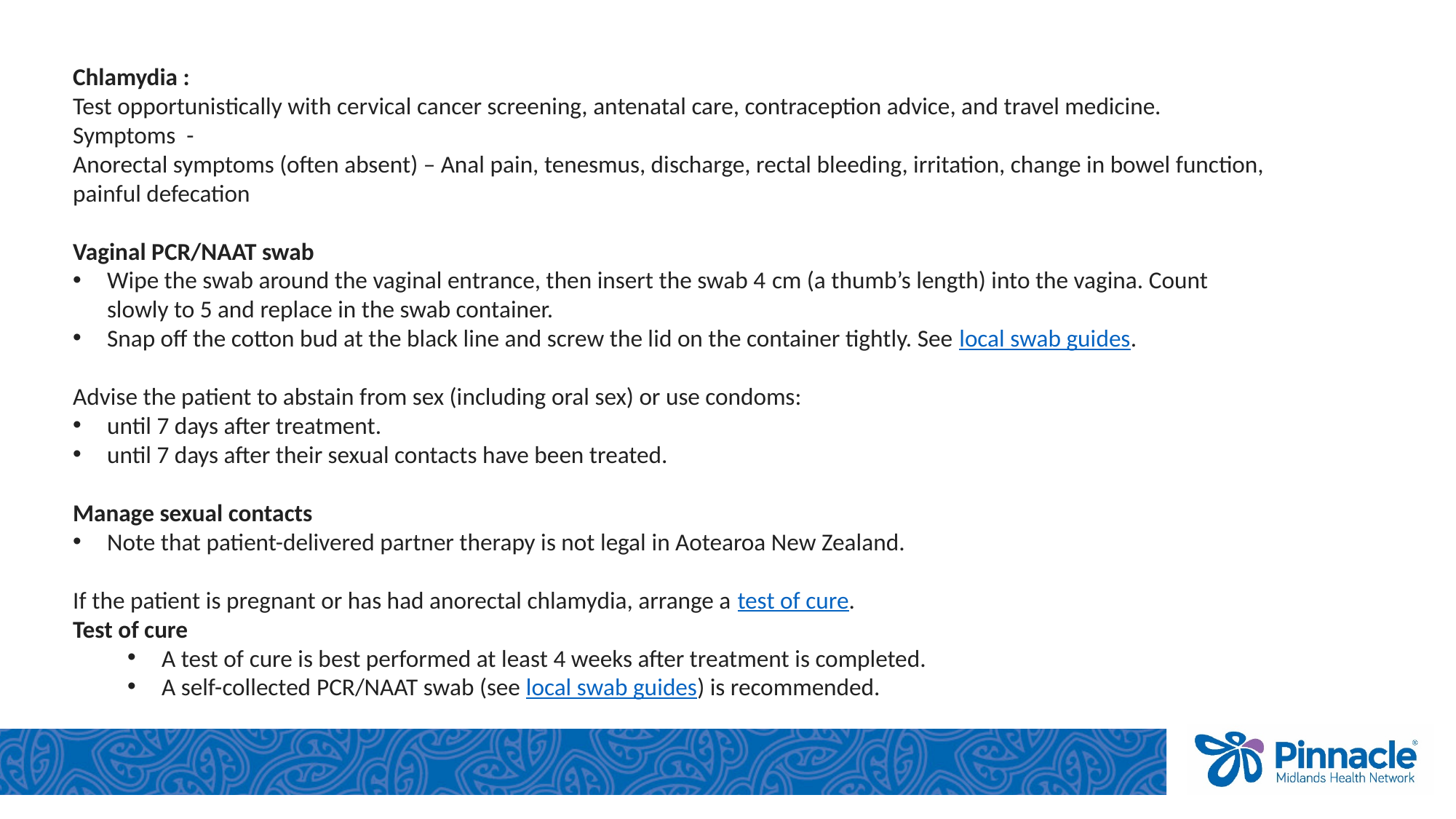

Chlamydia :
Test opportunistically with cervical cancer screening, antenatal care, contraception advice, and travel medicine.
Symptoms  -
Anorectal symptoms (often absent) – Anal pain, tenesmus, discharge, rectal bleeding, irritation, change in bowel function, painful defecation

Vaginal PCR/NAAT swab
Wipe the swab around the vaginal entrance, then insert the swab 4 cm (a thumb’s length) into the vagina. Count slowly to 5 and replace in the swab container.
Snap off the cotton bud at the black line and screw the lid on the container tightly. See local swab guides.

Advise the patient to abstain from sex (including oral sex) or use condoms:
until 7 days after treatment.
until 7 days after their sexual contacts have been treated.

Manage sexual contacts
Note that patient-delivered partner therapy is not legal in Aotearoa New Zealand.

If the patient is pregnant or has had anorectal chlamydia, arrange a test of cure.
Test of cure
A test of cure is best performed at least 4 weeks after treatment is completed.
A self-collected PCR/NAAT swab (see local swab guides) is recommended.